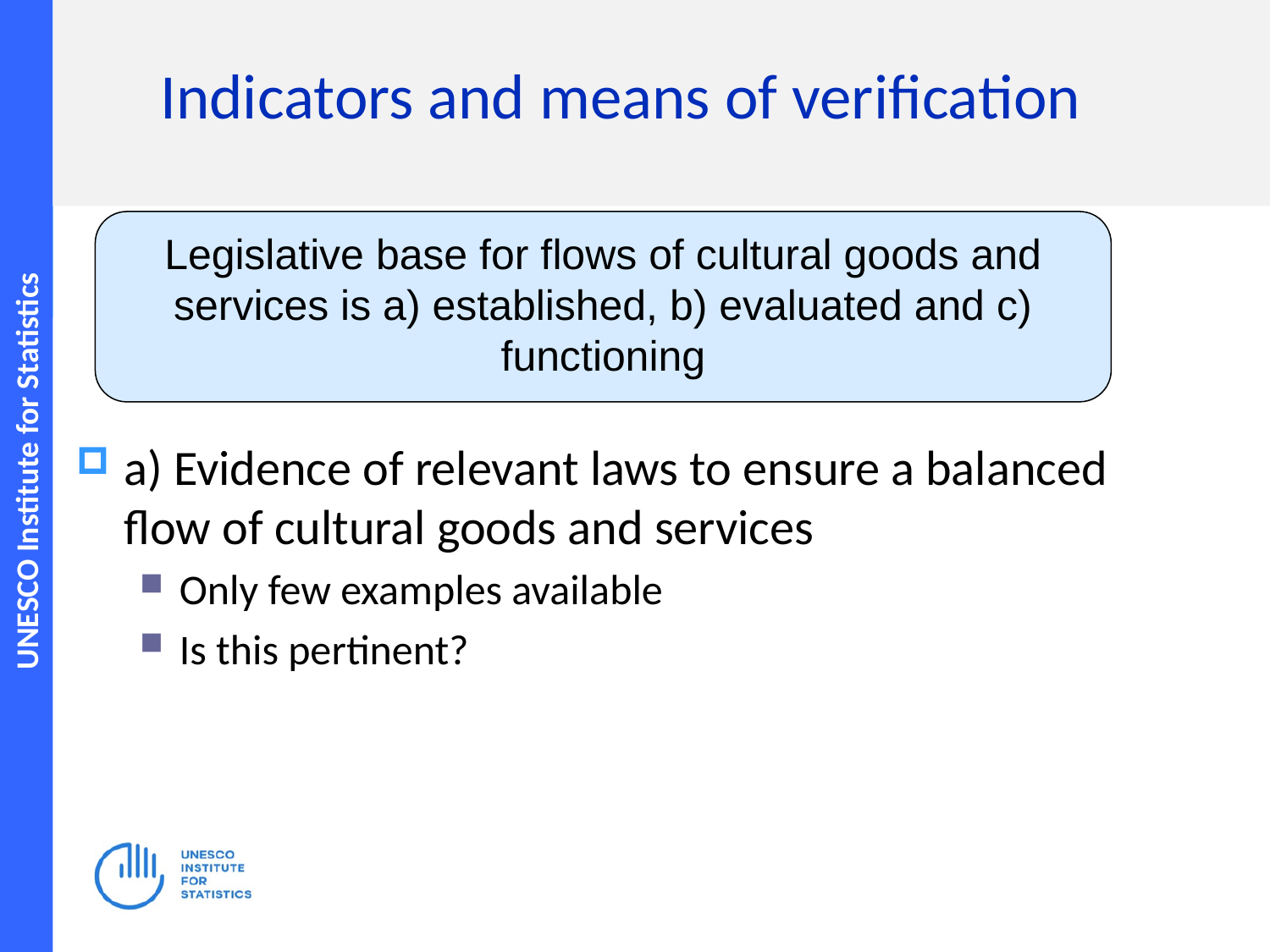

# Indicators and means of verification
Legislative base for flows of cultural goods and services is a) established, b) evaluated and c) functioning

a) Evidence of relevant laws to ensure a balanced flow of cultural goods and services
Only few examples available
Is this pertinent?